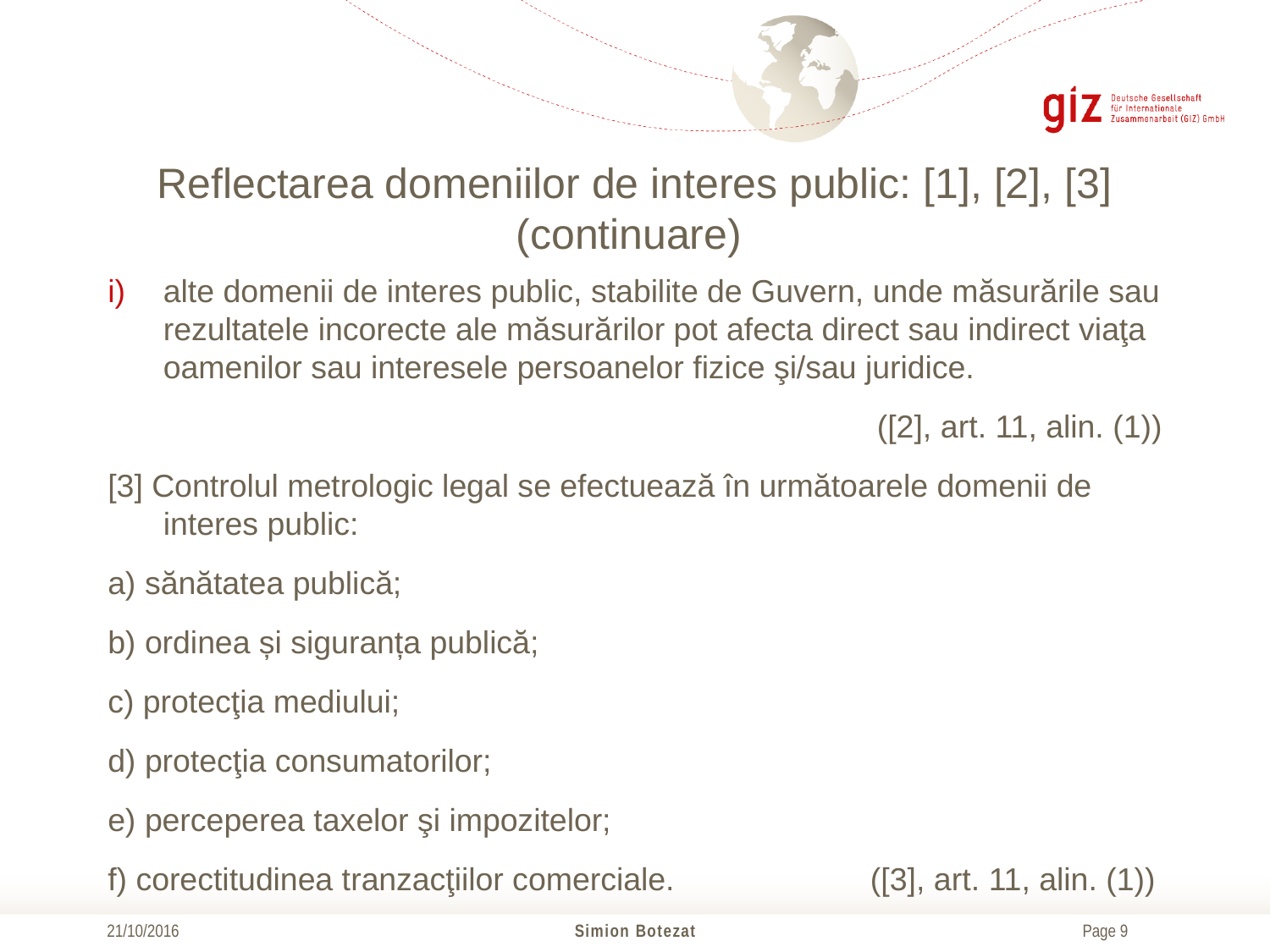

# Reflectarea domeniilor de interes public: [1], [2], [3] (continuare)
alte domenii de interes public, stabilite de Guvern, unde măsurările sau rezultatele incorecte ale măsurărilor pot afecta direct sau indirect viaţa oamenilor sau interesele persoanelor fizice şi/sau juridice.
([2], art. 11, alin. (1))
[3] Controlul metrologic legal se efectuează în următoarele domenii de interes public:
a) sănătatea publică;
b) ordinea și siguranța publică;
c) protecţia mediului;
d) protecţia consumatorilor;
e) perceperea taxelor şi impozitelor;
f) corectitudinea tranzacţiilor comerciale.                      ([3], art. 11, alin. (1))

21/10/2016
Simion Botezat